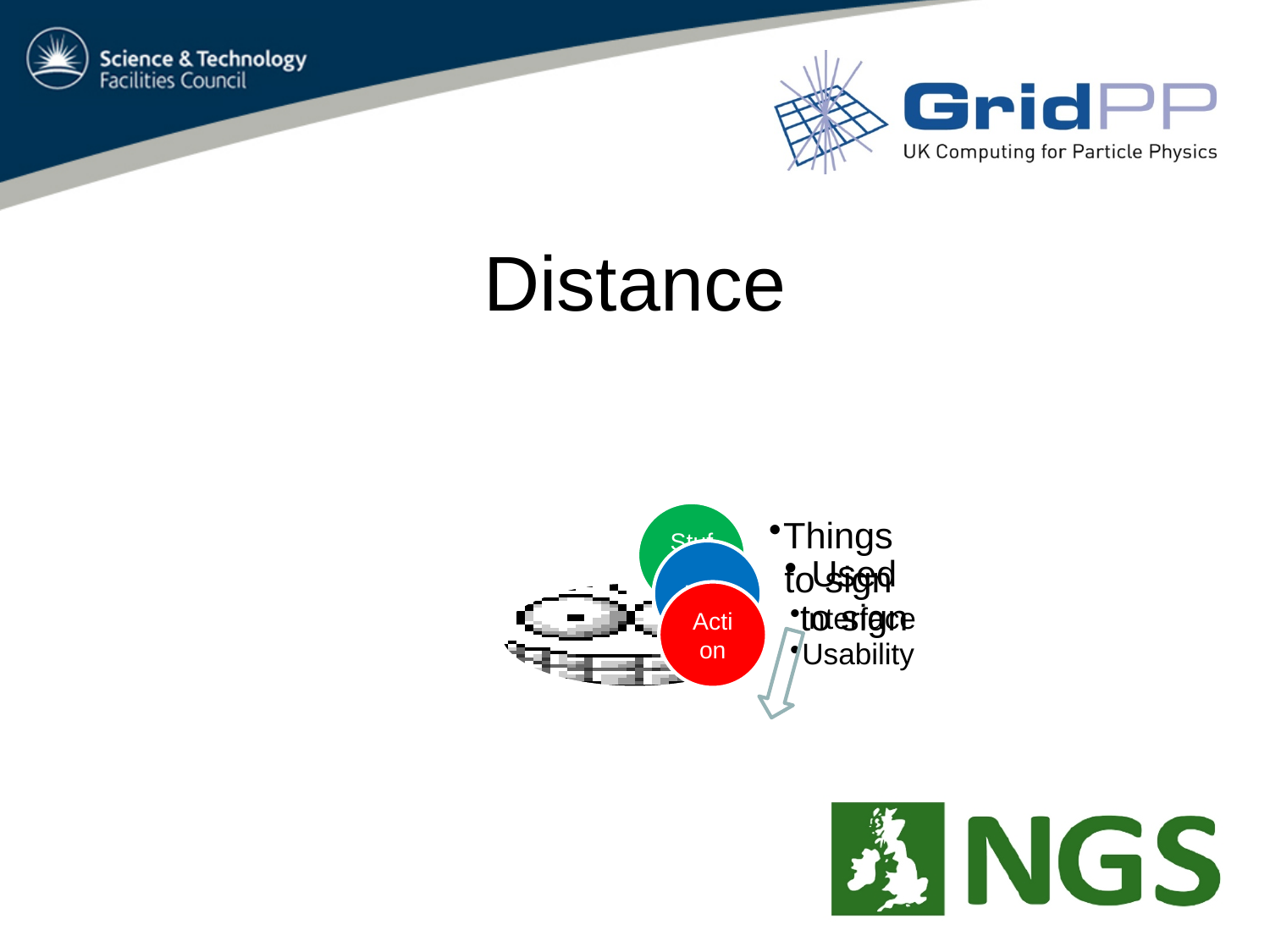

# Distance
Stuff
Key
Used to sign
Action
Interface
Usability